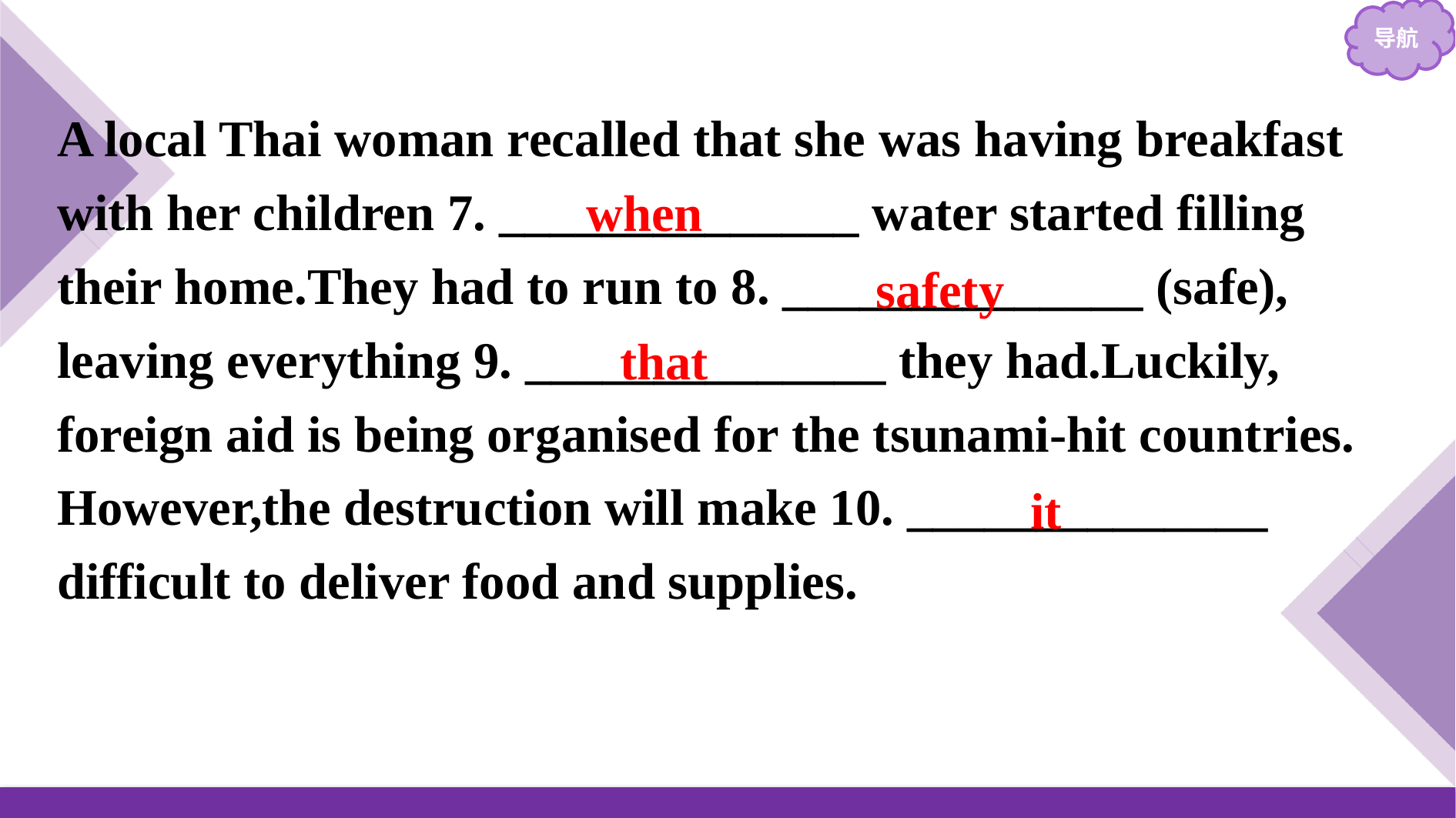

A local Thai woman recalled that she was having breakfast with her children 7. ______________ water started filling their home.They had to run to 8. ______________ (safe), leaving everything 9. ______________ they had.Luckily, foreign aid is being organised for the tsunami-hit countries. However,the destruction will make 10. ______________ difficult to deliver food and supplies.
when
safety
that
it